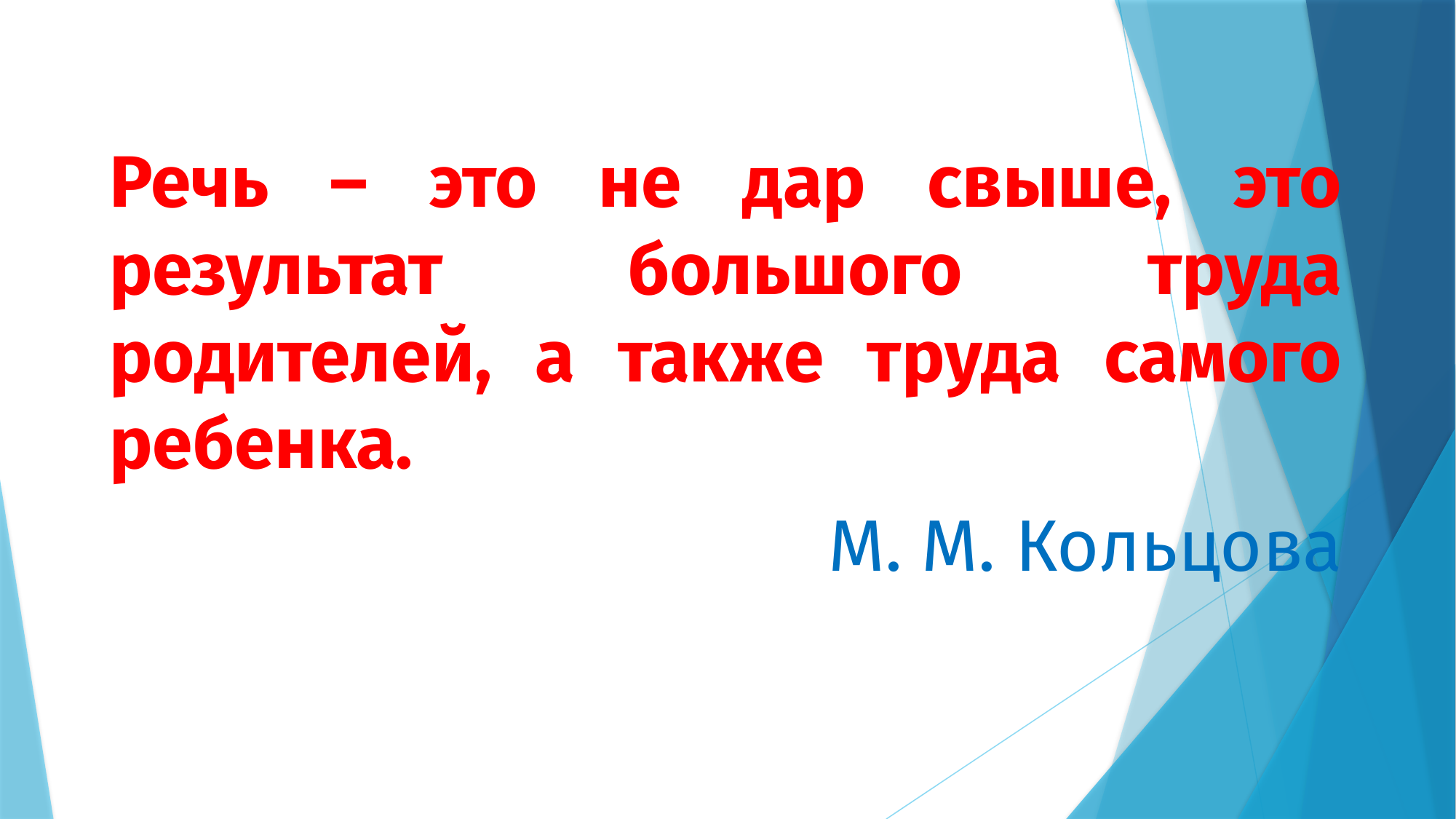

Речь – это не дар свыше, это результат большого труда родителей, а также труда самого ребенка.
М. М. Кольцова